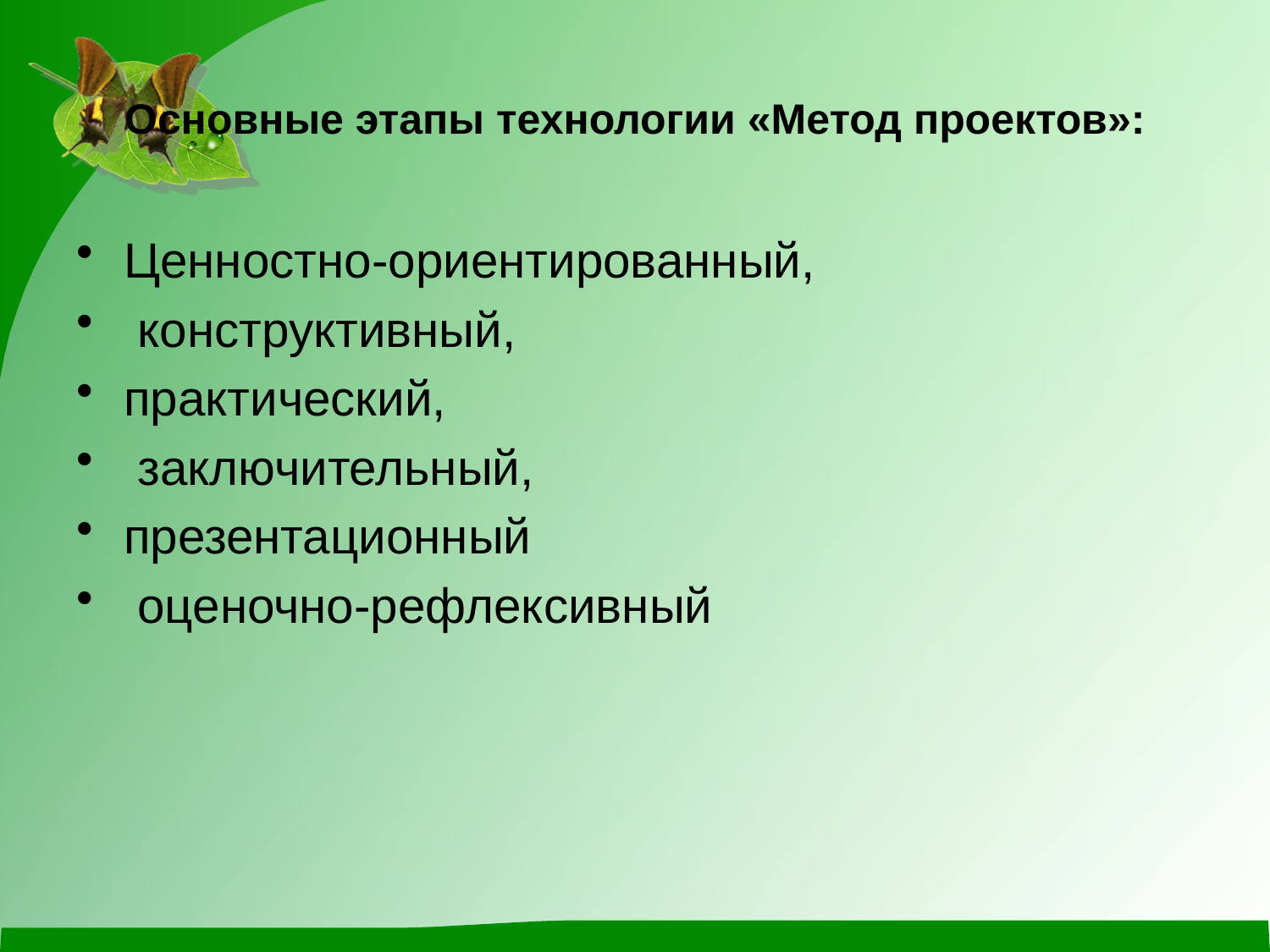

# Основные этапы технологии «Метод проектов»:
Ценностно-ориентированный,
 конструктивный,
практический,
 заключительный,
презентационный
 оценочно-рефлексивный